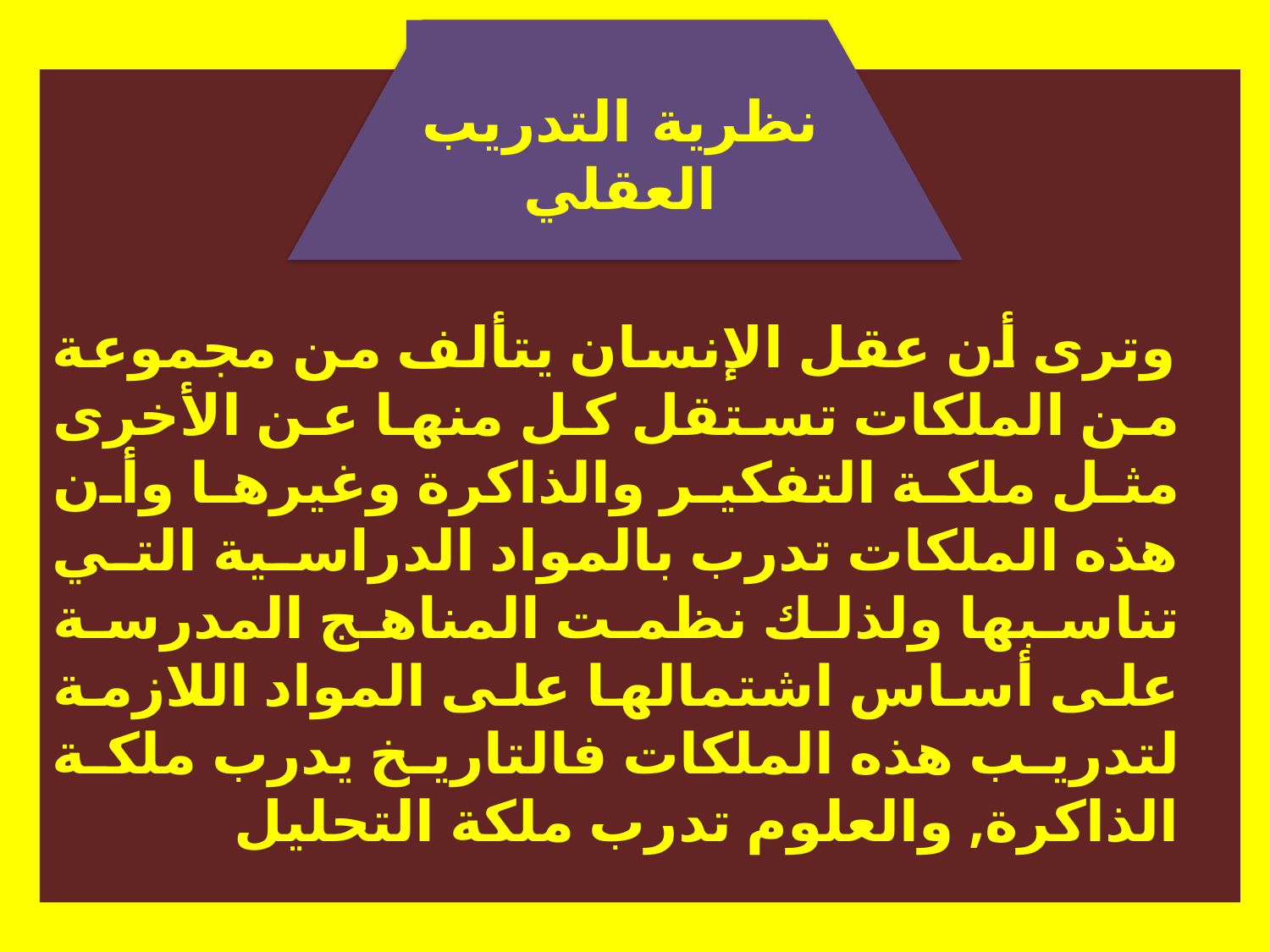

وترى أن عقل الإنسان يتألف من مجموعة من الملكات تستقل كل منها عن الأخرى مثل ملكة التفكير والذاكرة وغيرها وأن هذه الملكات تدرب بالمواد الدراسية التي تناسبها ولذلك نظمت المناهج المدرسة على أساس اشتمالها على المواد اللازمة لتدريب هذه الملكات فالتاريخ يدرب ملكة الذاكرة, والعلوم تدرب ملكة التحليل
نظرية التدريب العقلي